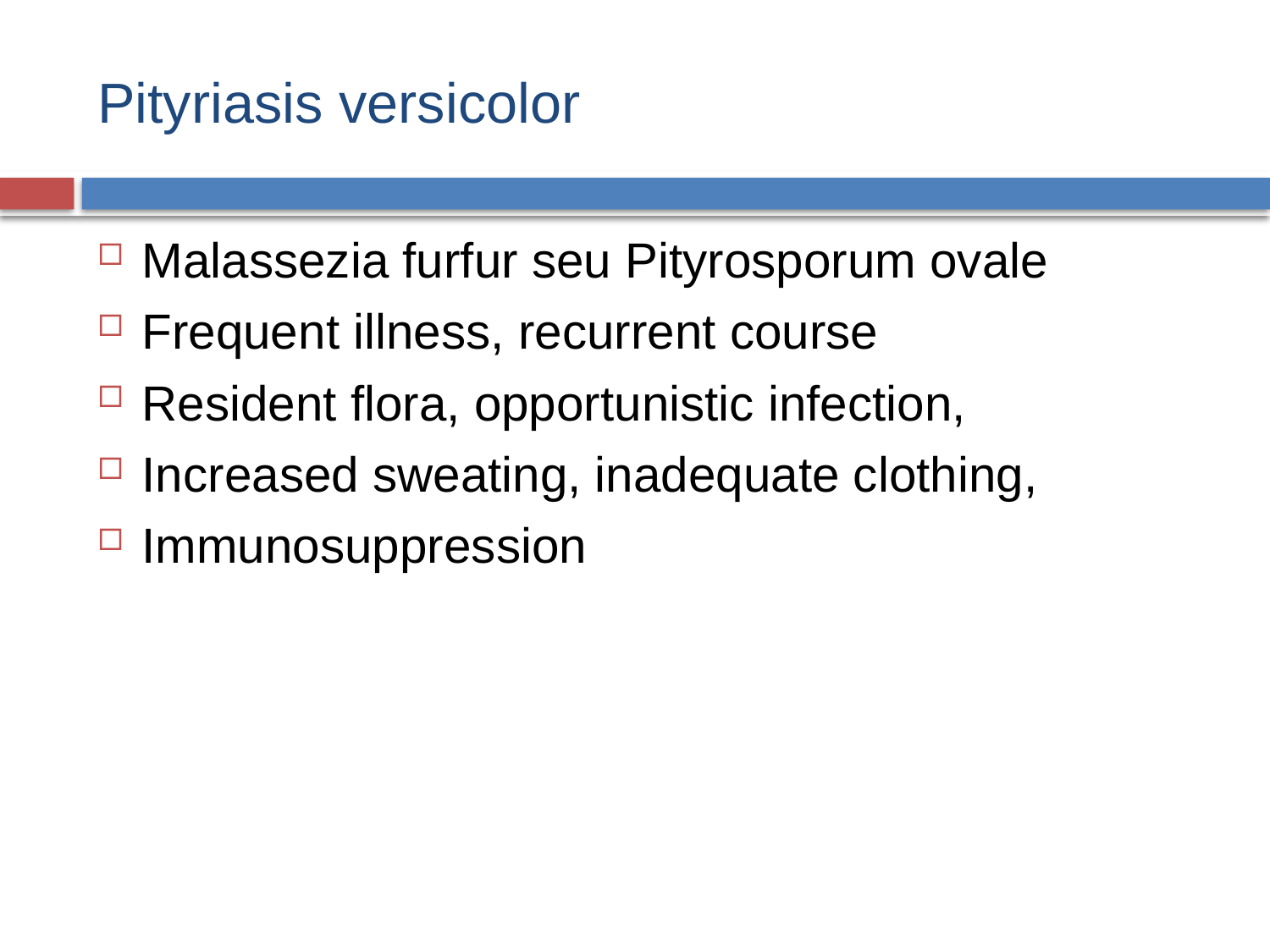

# Pityriasis versicolor
Malassezia furfur seu Pityrosporum ovale
Frequent illness, recurrent course
Resident flora, opportunistic infection,
Increased sweating, inadequate clothing,
Immunosuppression